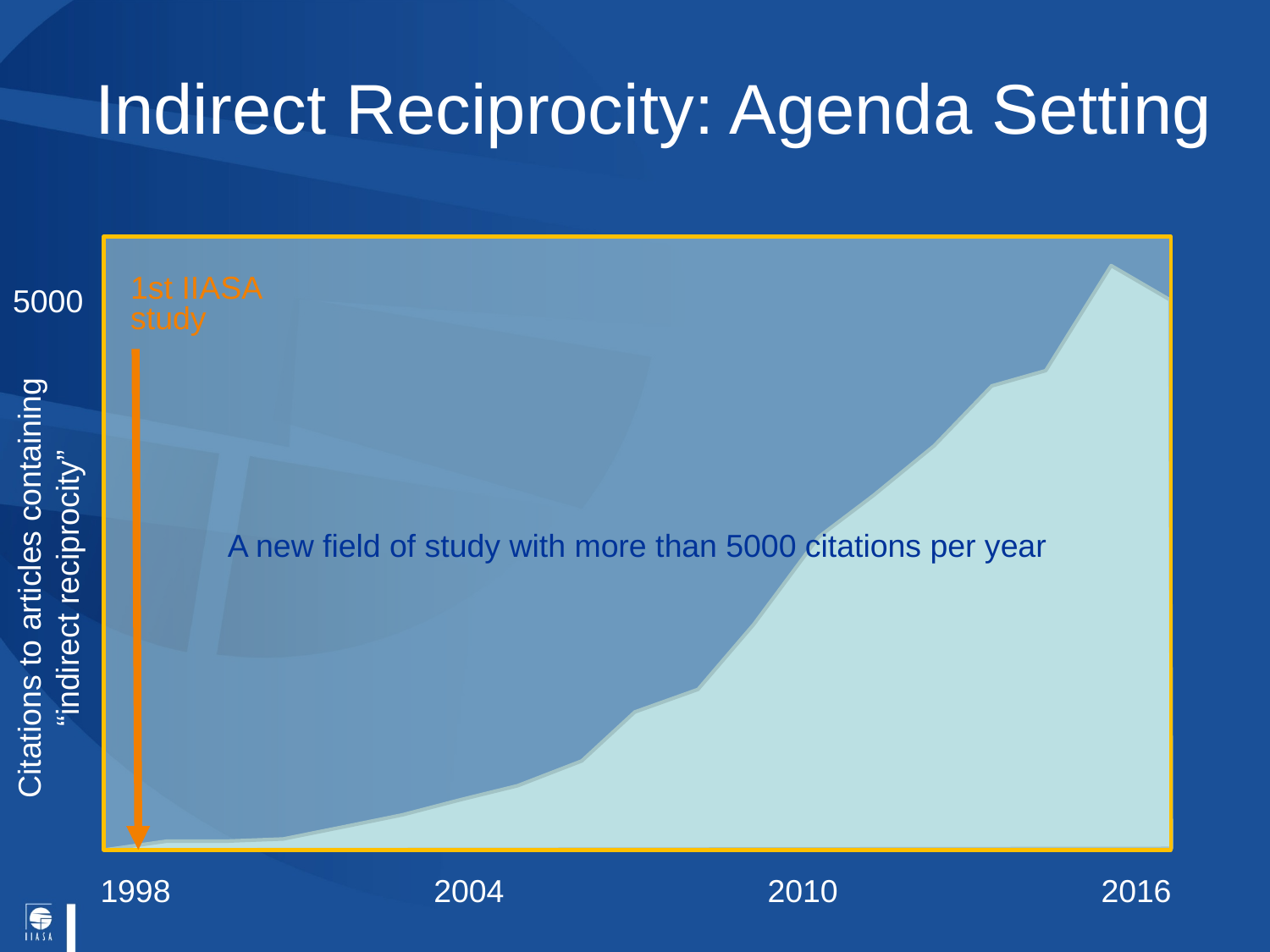

# Indirect Reciprocity: Agenda Setting

1st IIASA
study
5000
A new field of study with more than 5000 citations per year
Citations to articles containing
“indirect reciprocity”
1998
2004
2010
2016